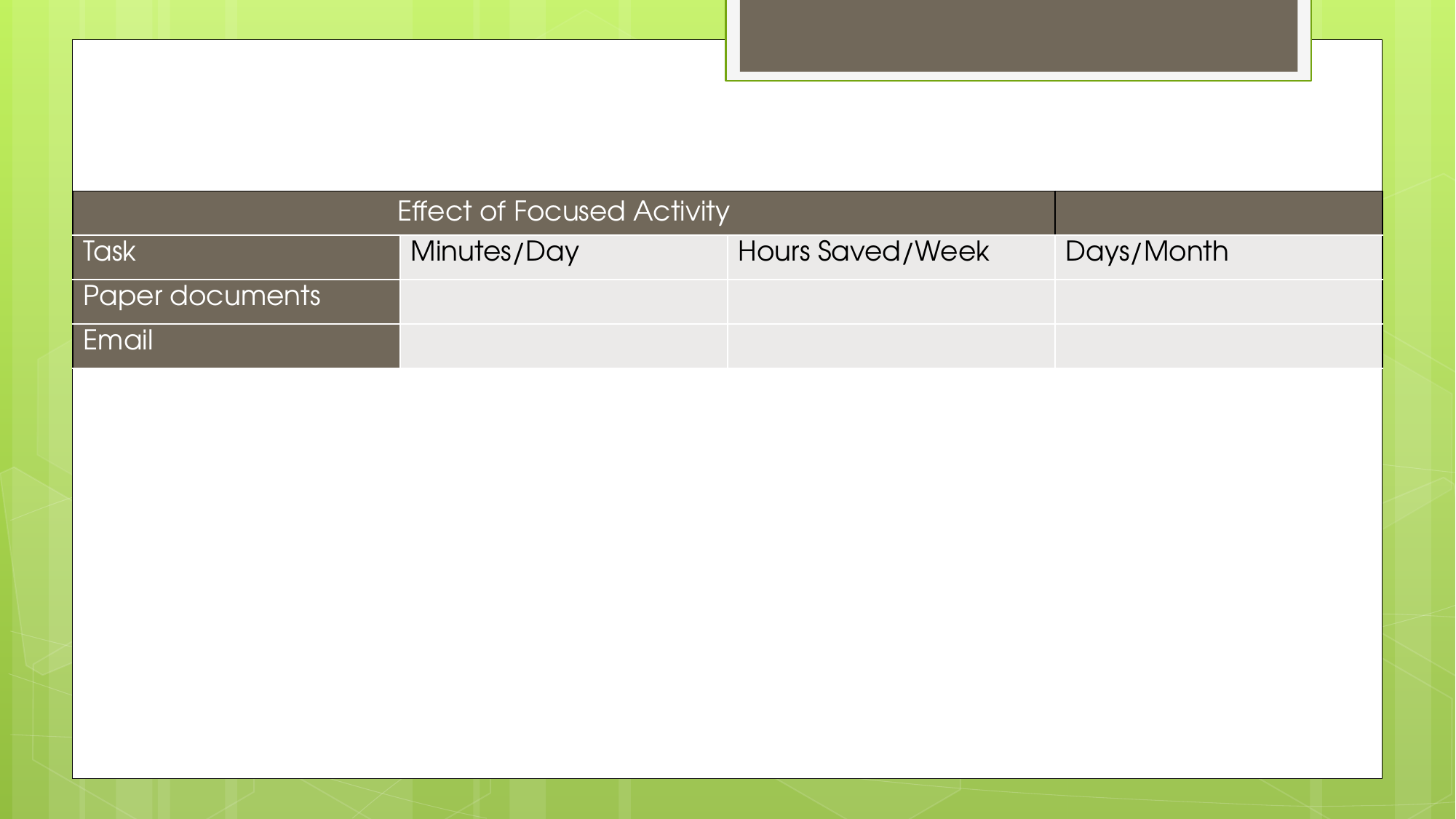

# Spend Your Time Wisely
| Effect of Focused Activity |  |  |  |
| --- | --- | --- | --- |
| Task | Minutes/Day | Hours Saved/Week | Days/Month |
| Paper documents |  |  |  |
| Email |  |  |  |